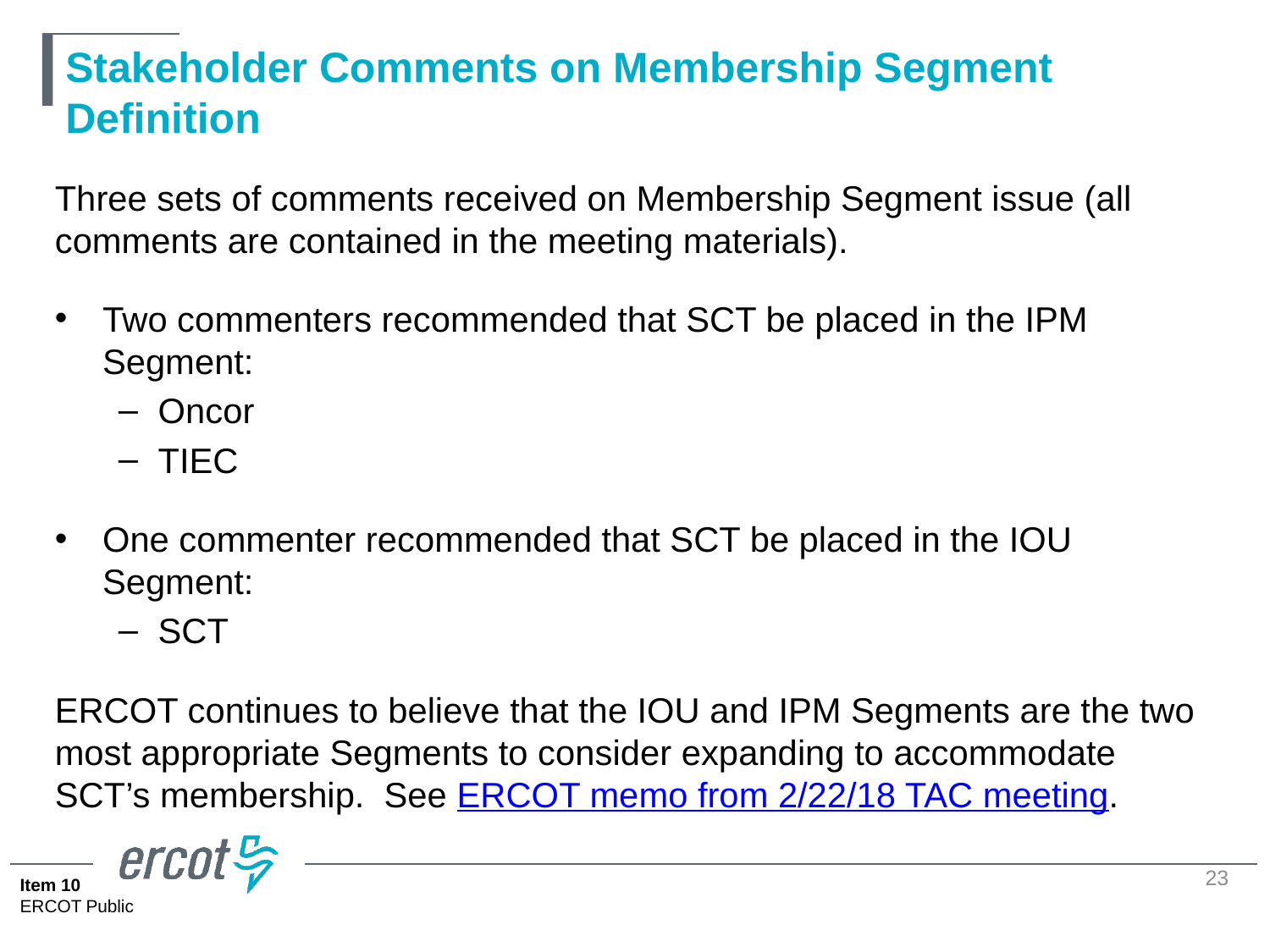

# Stakeholder Comments on Membership Segment Definition
Three sets of comments received on Membership Segment issue (all comments are contained in the meeting materials).

Two commenters recommended that SCT be placed in the IPM Segment:
Oncor
TIEC

One commenter recommended that SCT be placed in the IOU Segment:
SCT

ERCOT continues to believe that the IOU and IPM Segments are the two most appropriate Segments to consider expanding to accommodate SCT’s membership.  See ERCOT memo from 2/22/18 TAC meeting.
23